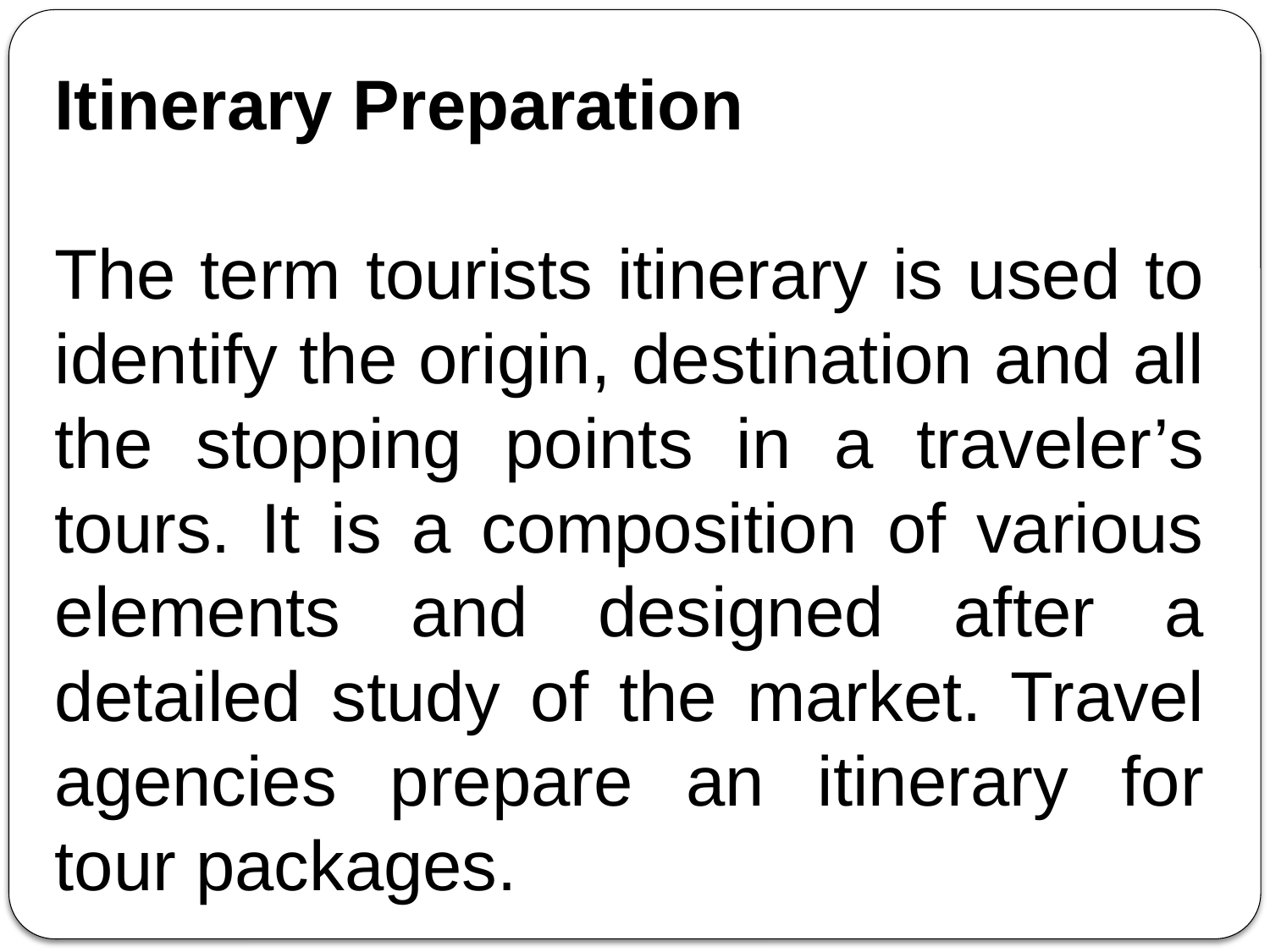

Itinerary Preparation

The term tourists itinerary is used to identify the origin, destination and all the stopping points in a traveler’s tours. It is a composition of various elements and designed after a detailed study of the market. Travel agencies prepare an itinerary for tour packages.